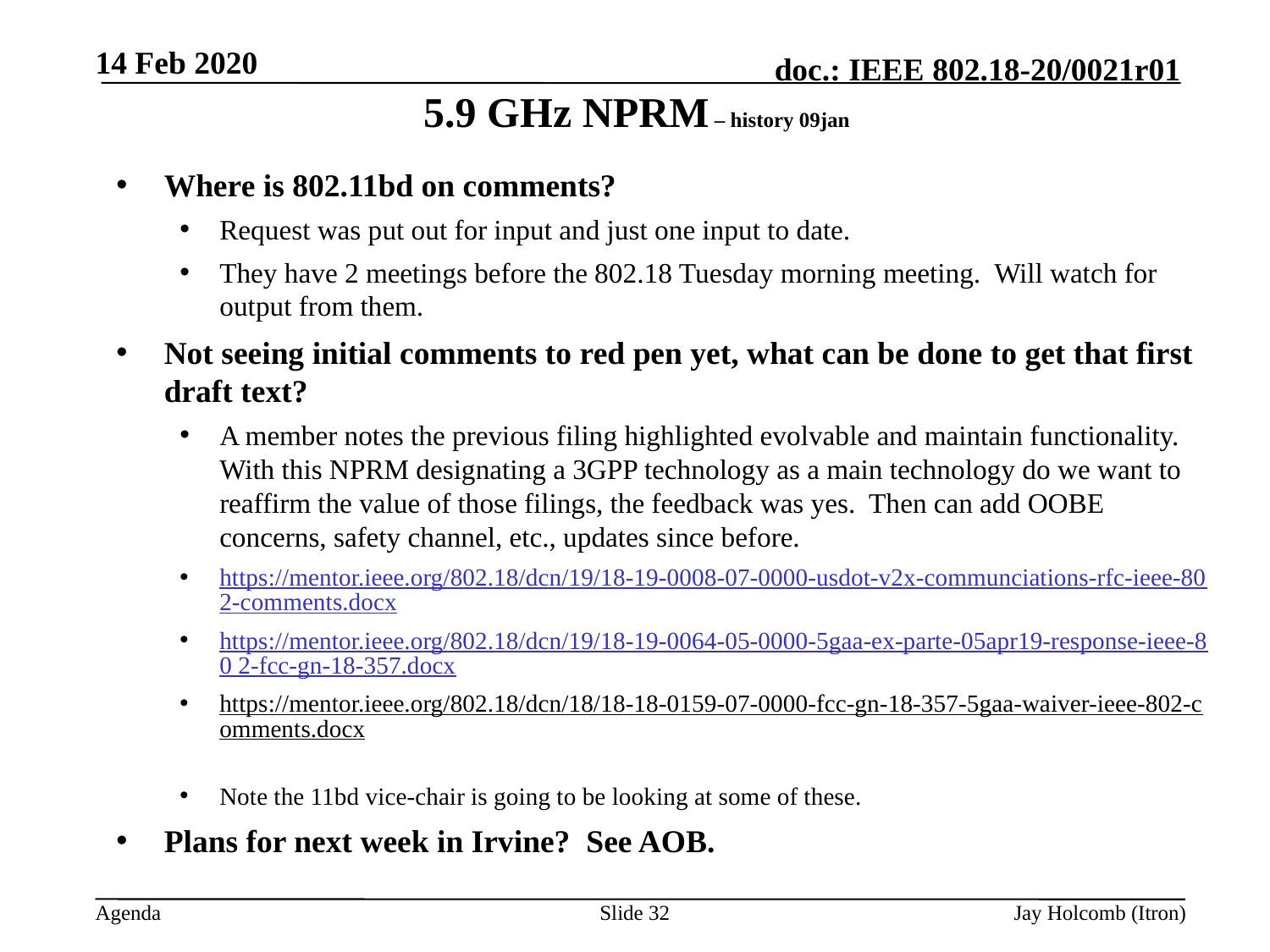

14 Feb 2020
# 5.9 GHz NPRM – history 09jan
Where is 802.11bd on comments?
Request was put out for input and just one input to date.
They have 2 meetings before the 802.18 Tuesday morning meeting.  Will watch for output from them.
Not seeing initial comments to red pen yet, what can be done to get that first draft text?
A member notes the previous filing highlighted evolvable and maintain functionality. With this NPRM designating a 3GPP technology as a main technology do we want to reaffirm the value of those filings, the feedback was yes.  Then can add OOBE concerns, safety channel, etc., updates since before.
https://mentor.ieee.org/802.18/dcn/19/18-19-0008-07-0000-usdot-v2x-communciations-rfc-ieee-802-comments.docx
https://mentor.ieee.org/802.18/dcn/19/18-19-0064-05-0000-5gaa-ex-parte-05apr19-response-ieee-80 2-fcc-gn-18-357.docx
https://mentor.ieee.org/802.18/dcn/18/18-18-0159-07-0000-fcc-gn-18-357-5gaa-waiver-ieee-802-comments.docx
Note the 11bd vice-chair is going to be looking at some of these.
Plans for next week in Irvine?  See AOB.
Slide 32
Jay Holcomb (Itron)